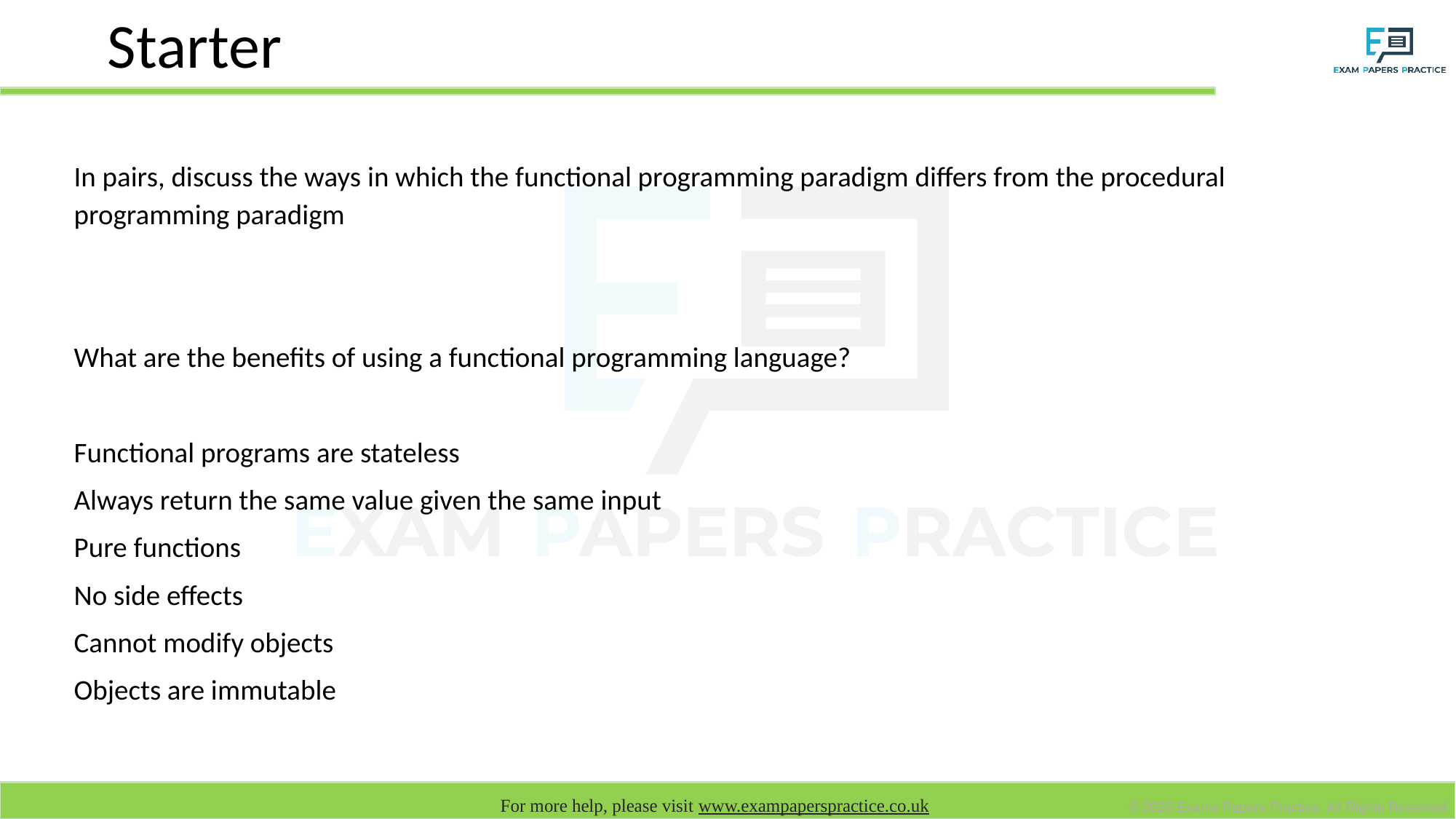

# Starter
In pairs, discuss the ways in which the functional programming paradigm differs from the procedural programming paradigm

What are the benefits of using a functional programming language?

Functional programs are stateless
Always return the same value given the same input
Pure functions
No side effects
Cannot modify objects
Objects are immutable